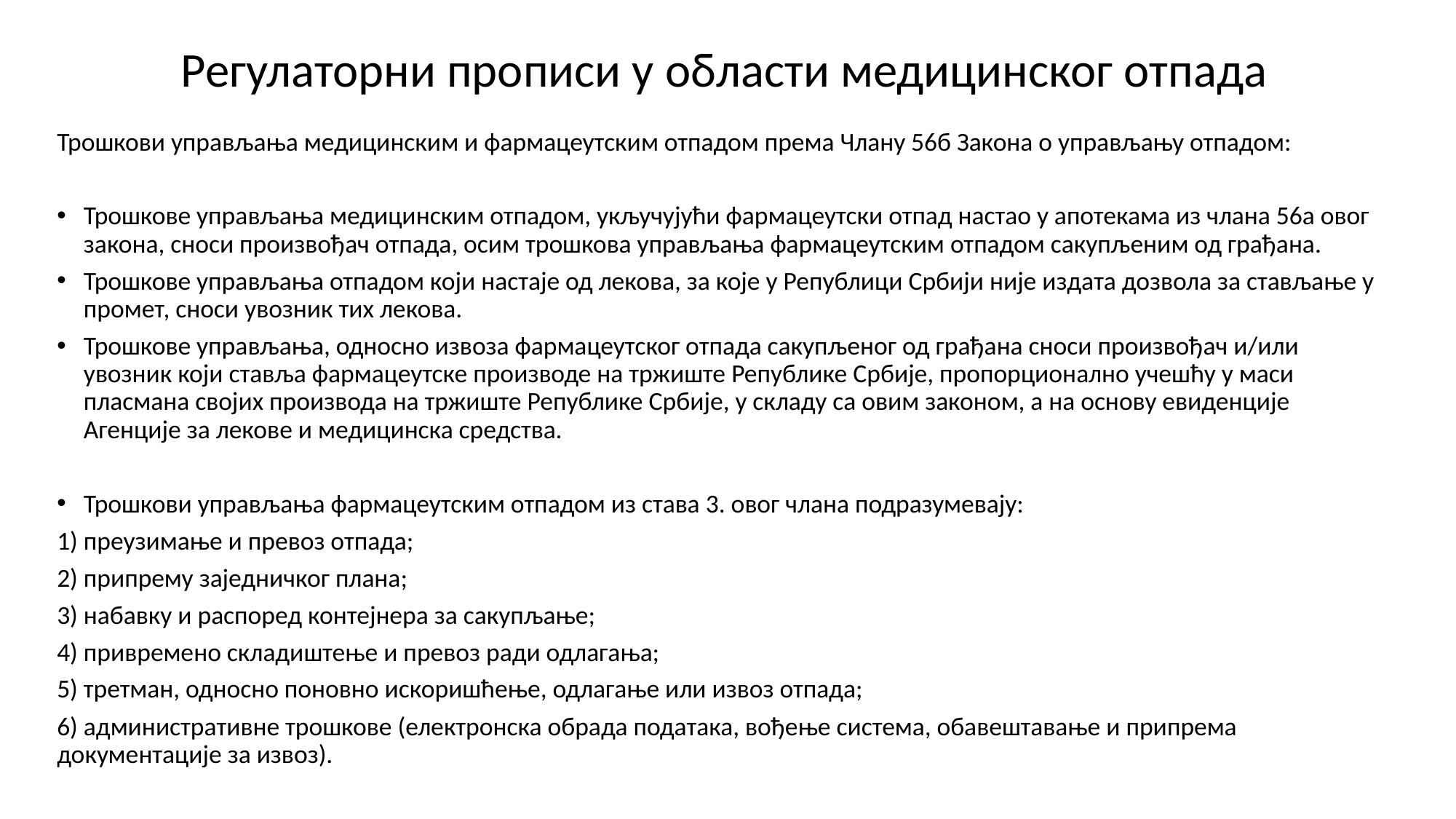

# Регулаторни прописи у области медицинског отпада
Трошкови управљања медицинским и фармацеутским отпадом према Члану 56б Закона о управљању отпадом:

Трошкове управљања медицинским отпадом, укључујући фармацеутски отпад настао у апотекама из члана 56а овог закона, сноси произвођач отпада, осим трошкова управљања фармацеутским отпадом сакупљеним од грађана.
Трошкове управљања отпадом који настаје од лекова, за које у Републици Србији није издата дозвола за стављање у промет, сноси увозник тих лекова.
Трошкове управљања, односно извоза фармацеутског отпада сакупљеног од грађана сноси произвођач и/или увозник који ставља фармацеутске производе на тржиште Републике Србије, пропорционално учешћу у маси пласмана својих производа на тржиште Републике Србије, у складу са овим законом, а на основу евиденције Агенције за лекове и медицинска средства.

Трошкови управљања фармацеутским отпадом из става 3. овог члана подразумевају:
1) преузимање и превоз отпада;
2) припрему заједничког плана;
3) набавку и распоред контејнера за сакупљање;
4) привремено складиштење и превоз ради одлагања;
5) третман, односно поновно искоришћење, одлагање или извоз отпада;
6) административне трошкове (електронска обрада података, вођење система, обавештавање и припрема документације за извоз).